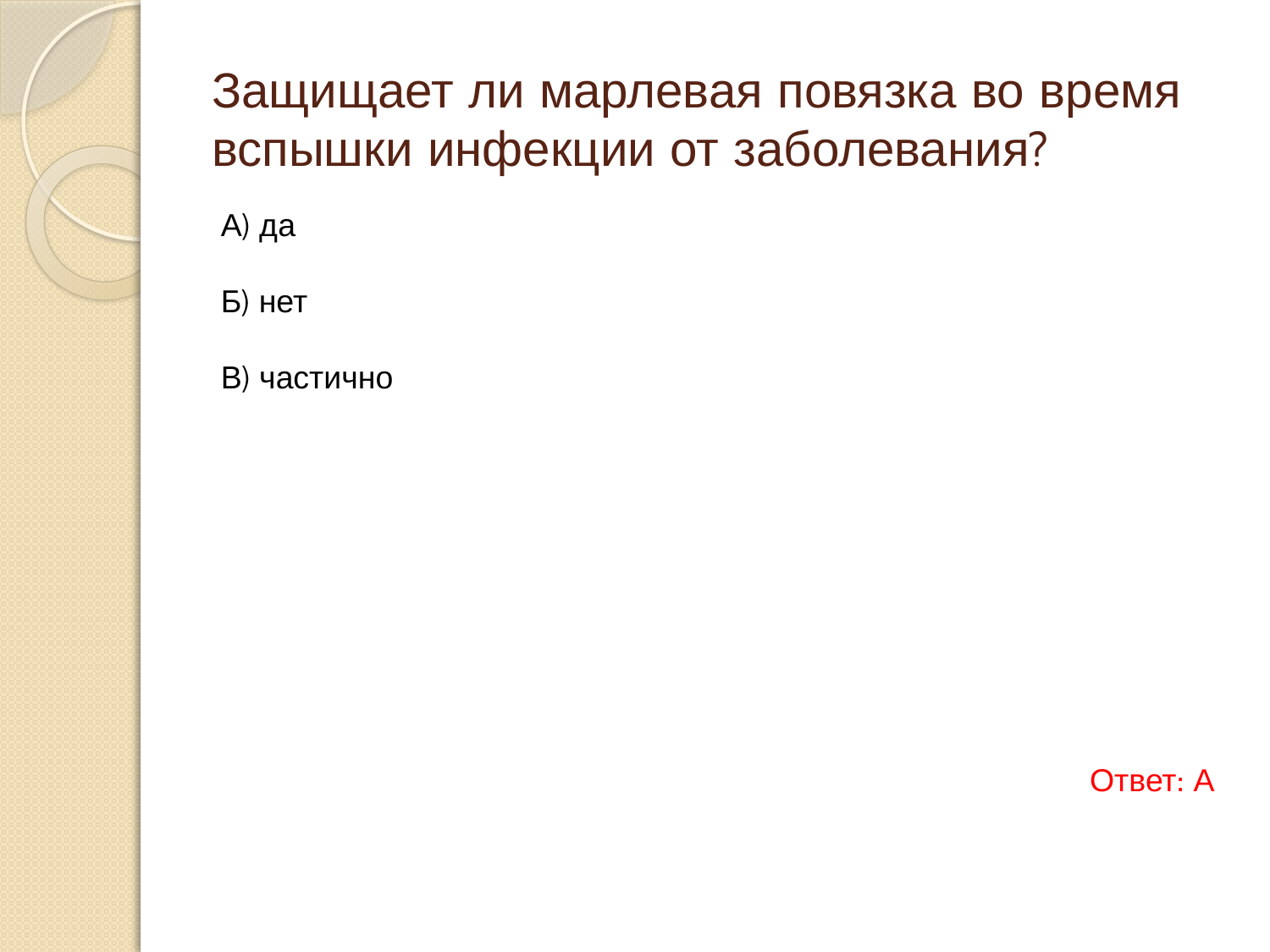

# Защищает ли марлевая повязка во время вспышки инфекции от заболевания?
А) да

Б) нет

В) частично
Ответ: А